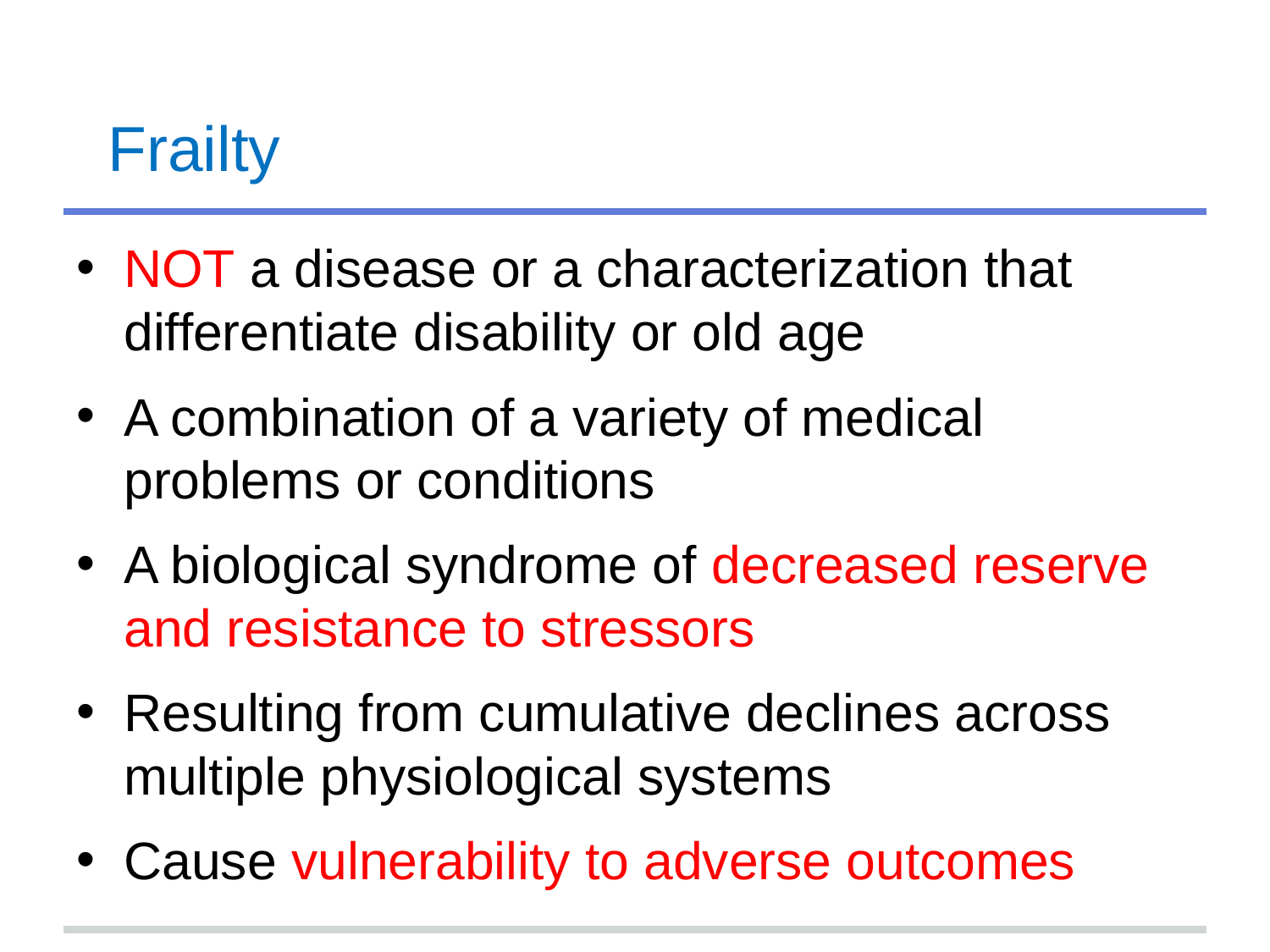

# Frailty
NOT a disease or a characterization that differentiate disability or old age
A combination of a variety of medical problems or conditions
A biological syndrome of decreased reserve and resistance to stressors
Resulting from cumulative declines across multiple physiological systems
Cause vulnerability to adverse outcomes